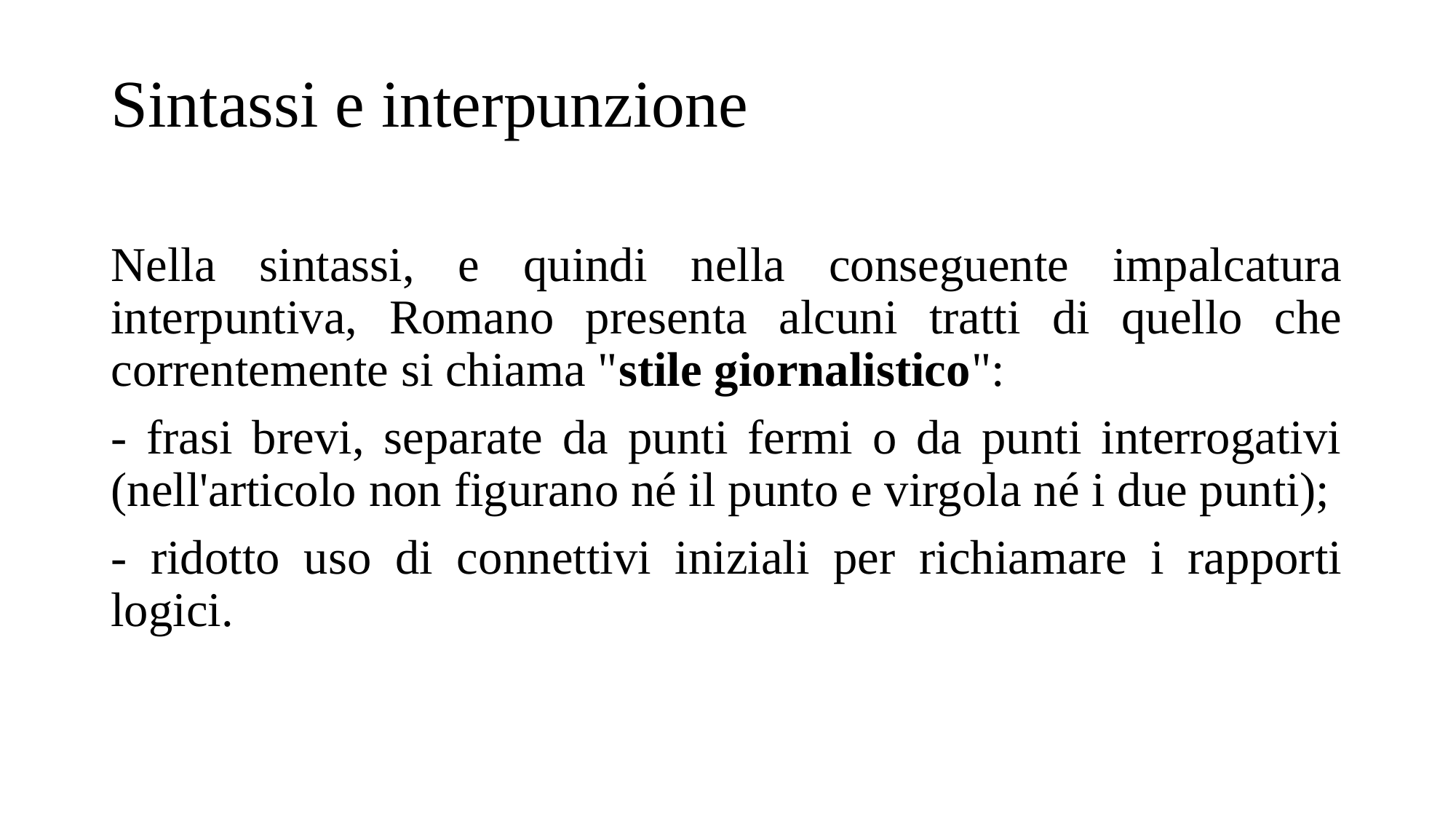

# Sintassi e interpunzione

Nella sintassi, e quindi nella conseguente impalcatura interpuntiva, Romano presenta alcuni tratti di quello che correntemente si chiama "stile giornalistico":
- frasi brevi, separate da punti fermi o da punti interrogativi (nell'articolo non figurano né il punto e virgola né i due punti);
- ridotto uso di connettivi iniziali per richiamare i rapporti logici.